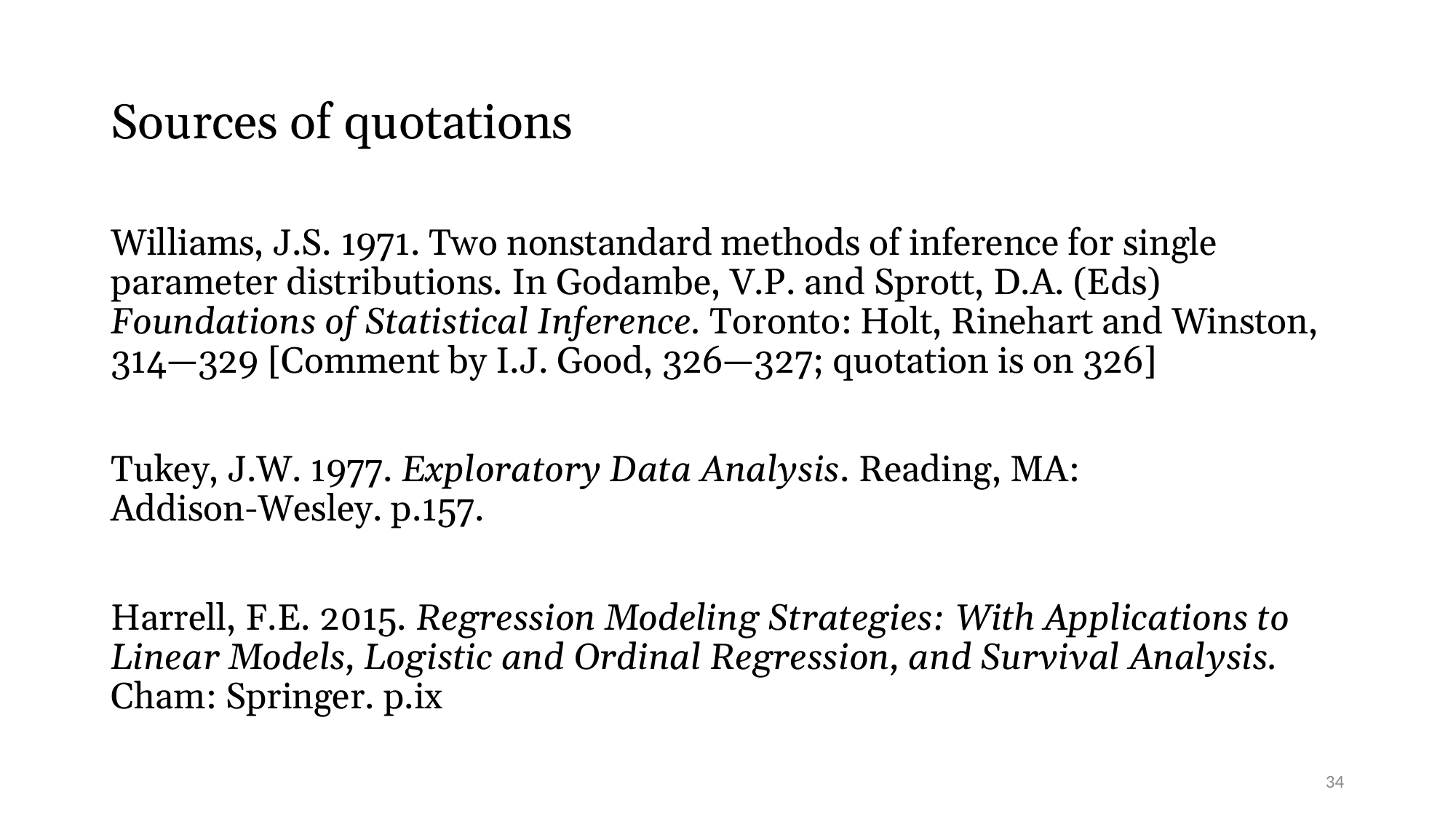

# Sources of quotations
Williams, J.S. 1971. Two nonstandard methods of inference for single parameter distributions. In Godambe, V.P. and Sprott, D.A. (Eds) Foundations of Statistical Inference. Toronto: Holt, Rinehart and Winston, 314—329 [Comment by I.J. Good, 326—327; quotation is on 326]

Tukey, J.W. 1977. Exploratory Data Analysis. Reading, MA:                  Addison-Wesley. p.157.

Harrell, F.E. 2015. Regression Modeling Strategies: With Applications to Linear Models, Logistic and Ordinal Regression, and Survival Analysis. Cham: Springer. p.ix
34